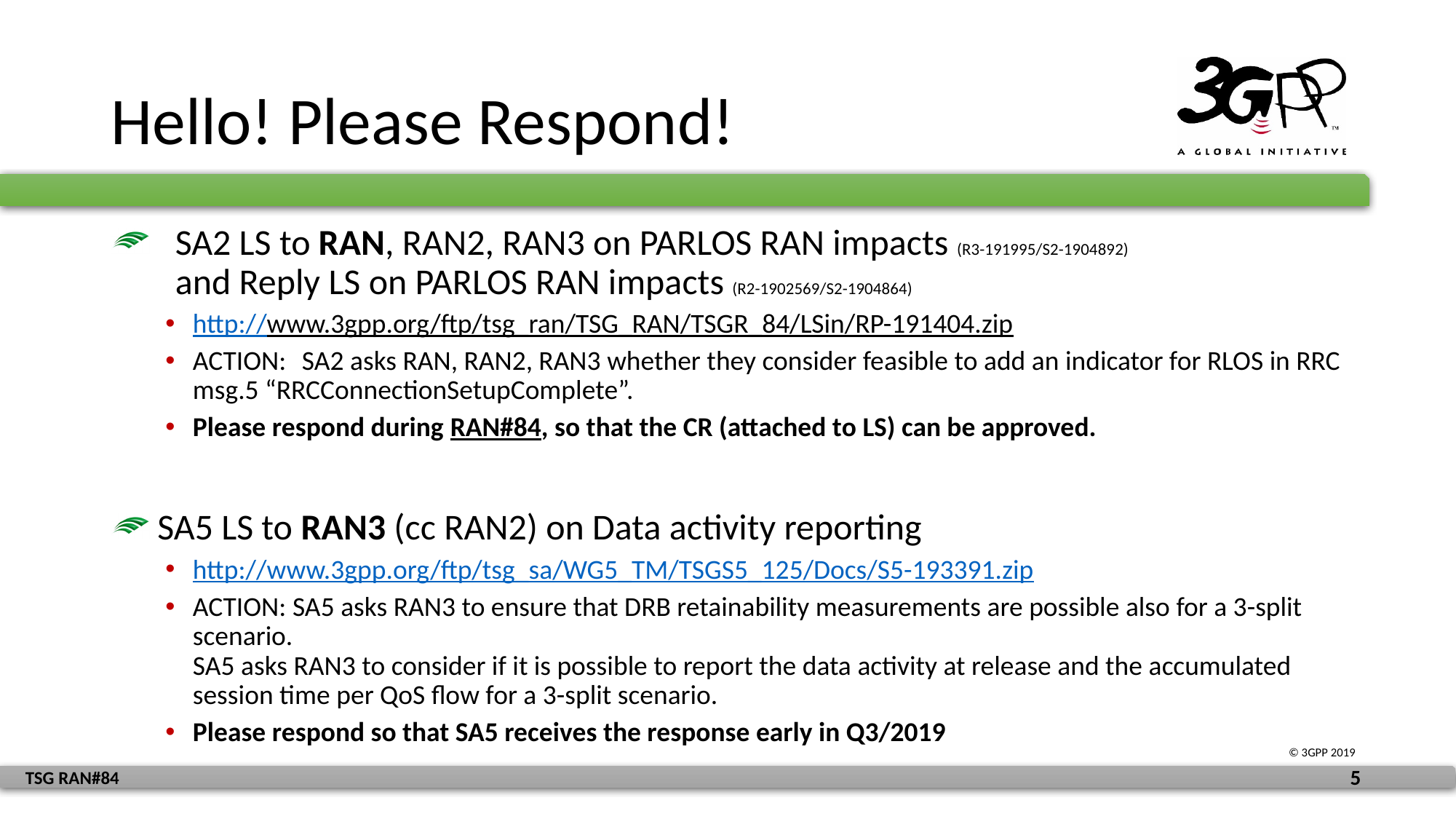

# Hello! Please Respond!
SA2 LS to RAN, RAN2, RAN3 on PARLOS RAN impacts (R3-191995/S2-1904892)
and Reply LS on PARLOS RAN impacts (R2-1902569/S2-1904864)
http://www.3gpp.org/ftp/tsg_ran/TSG_RAN/TSGR_84/LSin/RP-191404.zip
ACTION: 	SA2 asks RAN, RAN2, RAN3 whether they consider feasible to add an indicator for RLOS in RRC msg.5 “RRCConnectionSetupComplete”.
Please respond during RAN#84, so that the CR (attached to LS) can be approved.

 SA5 LS to RAN3 (cc RAN2) on Data activity reporting
http://www.3gpp.org/ftp/tsg_sa/WG5_TM/TSGS5_125/Docs/S5-193391.zip
ACTION: SA5 asks RAN3 to ensure that DRB retainability measurements are possible also for a 3-split scenario.
SA5 asks RAN3 to consider if it is possible to report the data activity at release and the accumulated session time per QoS flow for a 3-split scenario.
Please respond so that SA5 receives the response early in Q3/2019